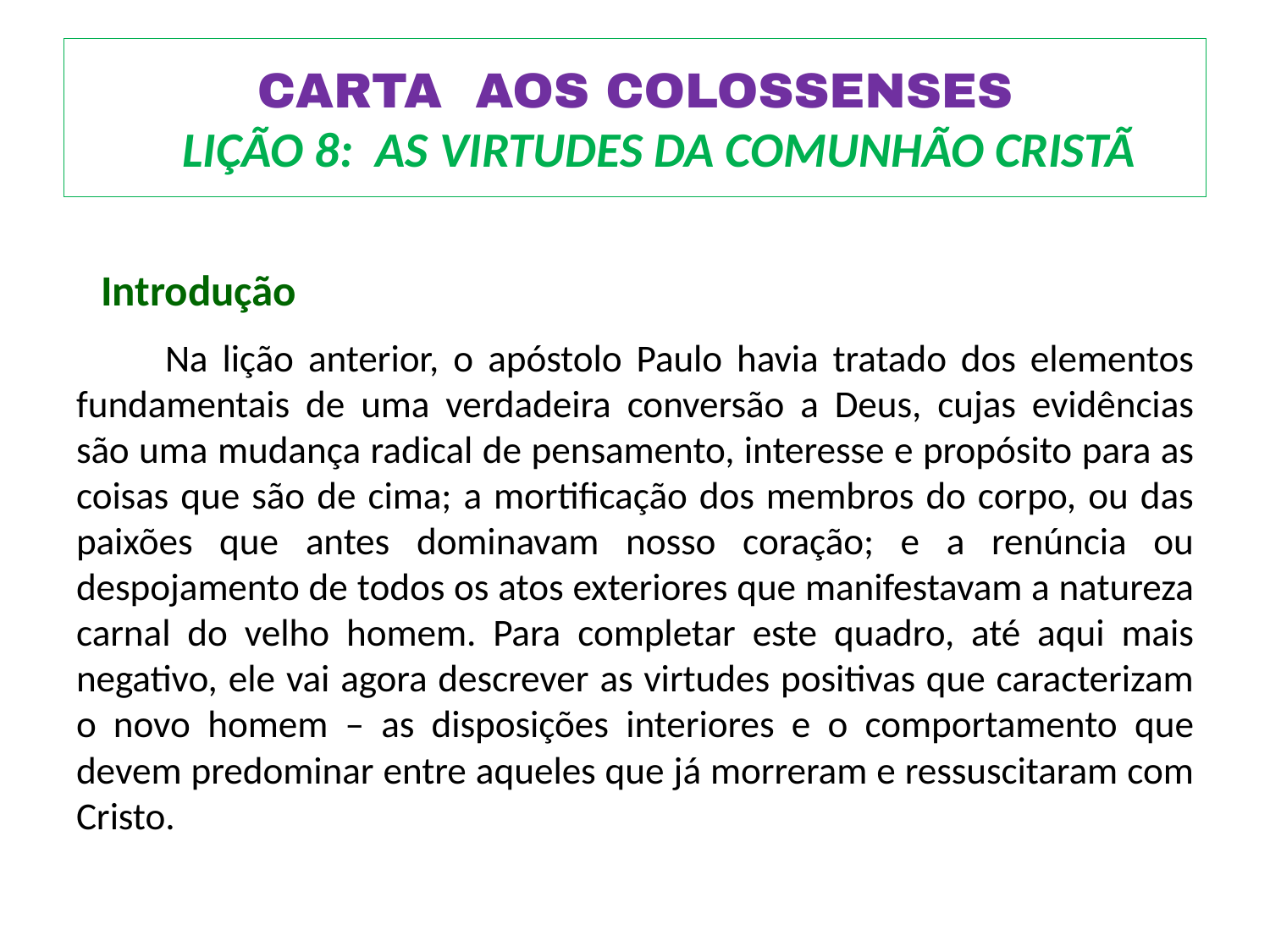

# CARTA  AOS COLOSSENSES LIÇÃO 8:  AS VIRTUDES DA COMUNHÃO CRISTÃ
   Introdução

	Na lição anterior, o apóstolo Paulo havia tratado dos elementos fundamentais de uma verdadeira conversão a Deus, cujas evidências são uma mudança radical de pensamento, interesse e propósito para as coisas que são de cima; a mortificação dos membros do corpo, ou das paixões que antes dominavam nosso coração; e a renúncia ou despojamento de todos os atos exteriores que manifestavam a natureza carnal do velho homem. Para completar este quadro, até aqui mais negativo, ele vai agora descrever as virtudes positivas que caracterizam o novo homem – as disposições interiores e o comportamento que devem predominar entre aqueles que já morreram e ressuscitaram com Cristo.